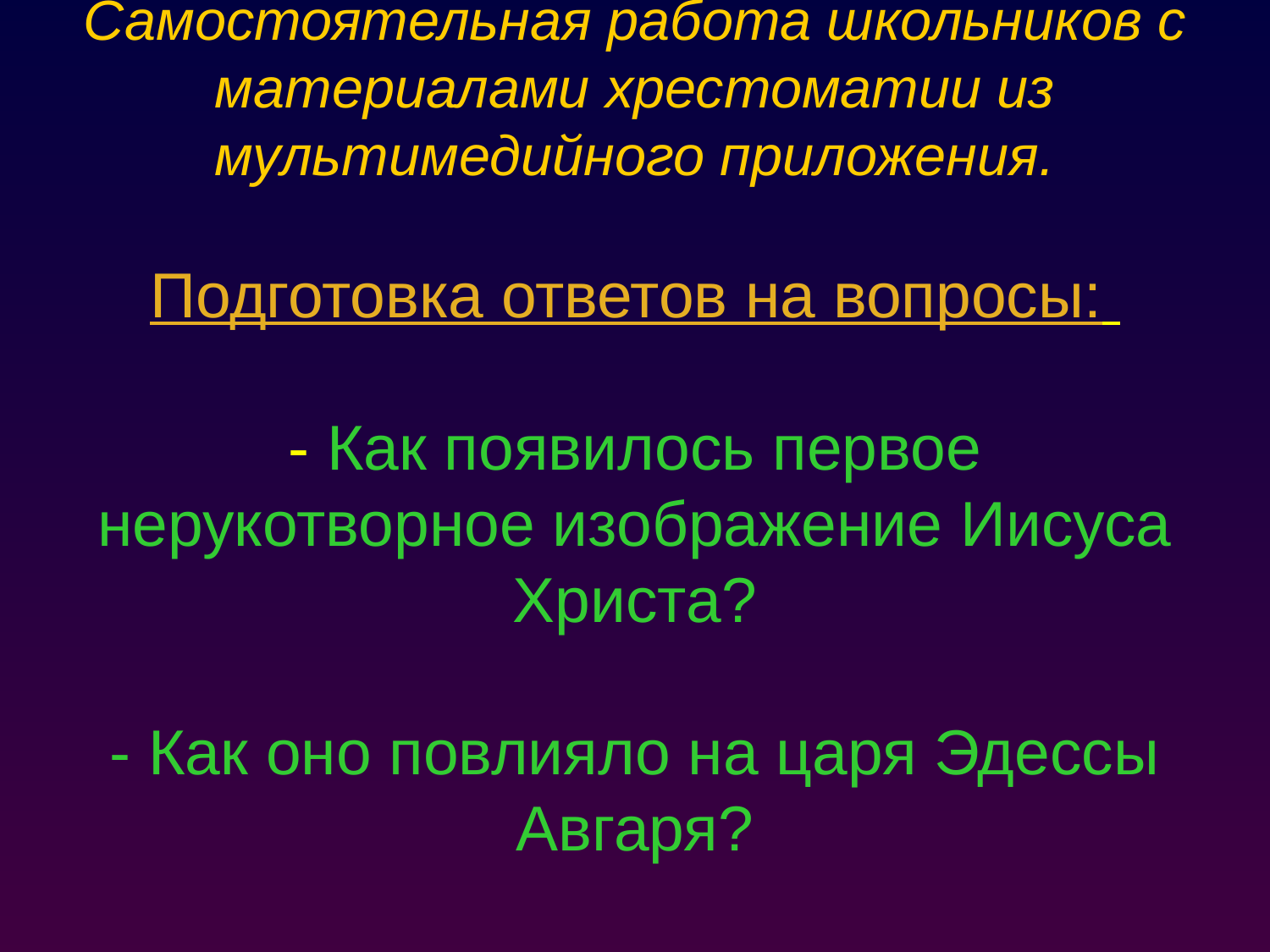

# Самостоятельная работа школьников с материалами хрестоматии из мультимедийного приложения. Подготовка ответов на вопросы: - Как появилось первое нерукотворное изображение Иисуса Христа? - Как оно повлияло на царя Эдессы Авгаря?